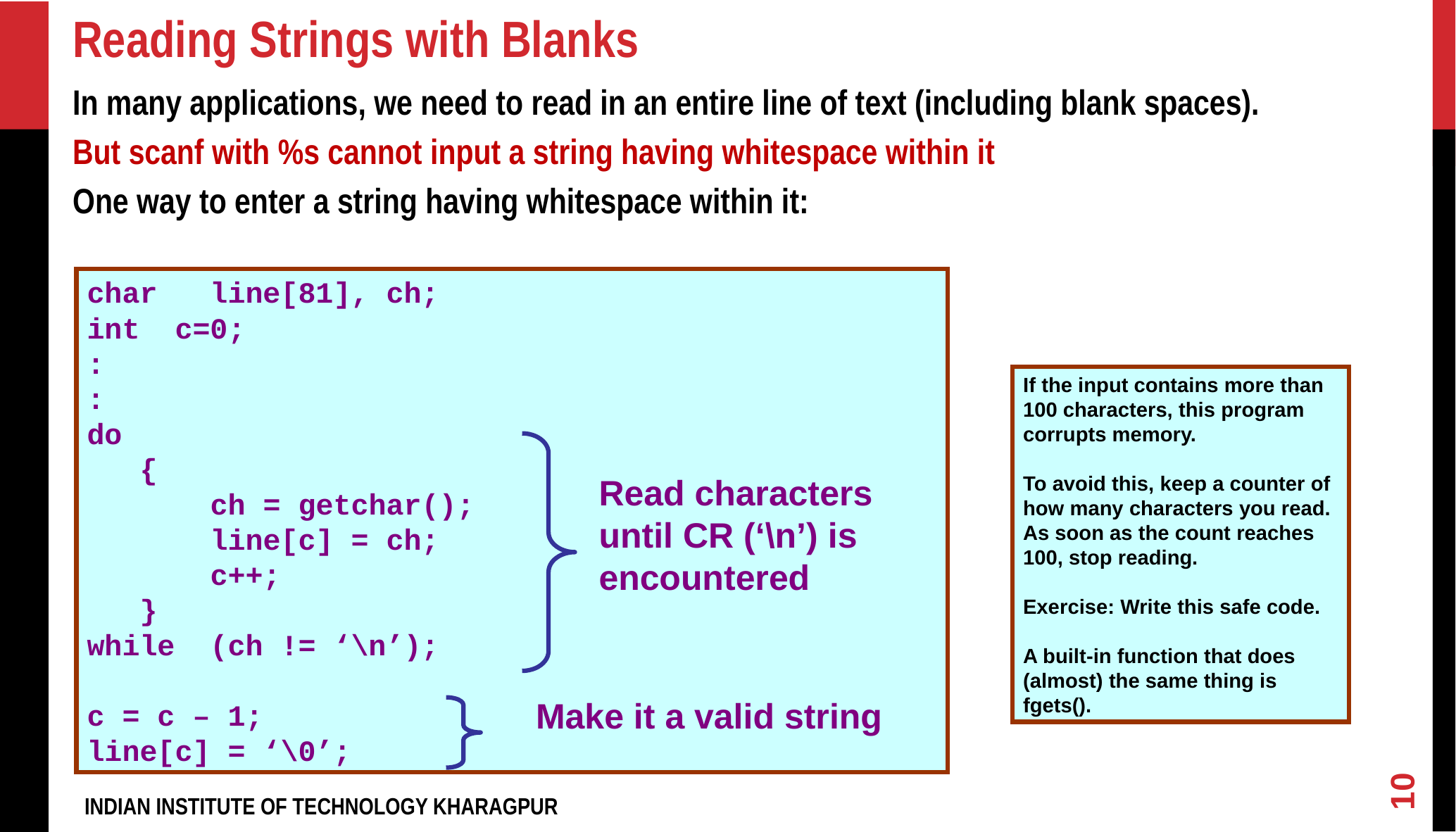

# Reading Strings with Blanks
In many applications, we need to read in an entire line of text (including blank spaces).
But scanf with %s cannot input a string having whitespace within it
One way to enter a string having whitespace within it:
char   line[81], ch;
int  c=0;
:
:
do
   {
       ch = getchar();
       line[c] = ch;
       c++;
   }
while  (ch != ‘\n’);

c = c – 1;
line[c] = ‘\0’;
If the input contains more than
100 characters, this program
corrupts memory.

To avoid this, keep a counter of
how many characters you read.
As soon as the count reaches
100, stop reading.

Exercise: Write this safe code.

A built-in function that does
(almost) the same thing is fgets().

Read characters until CR (‘\n’) is encountered
Make it a valid string

10
INDIAN INSTITUTE OF TECHNOLOGY KHARAGPUR